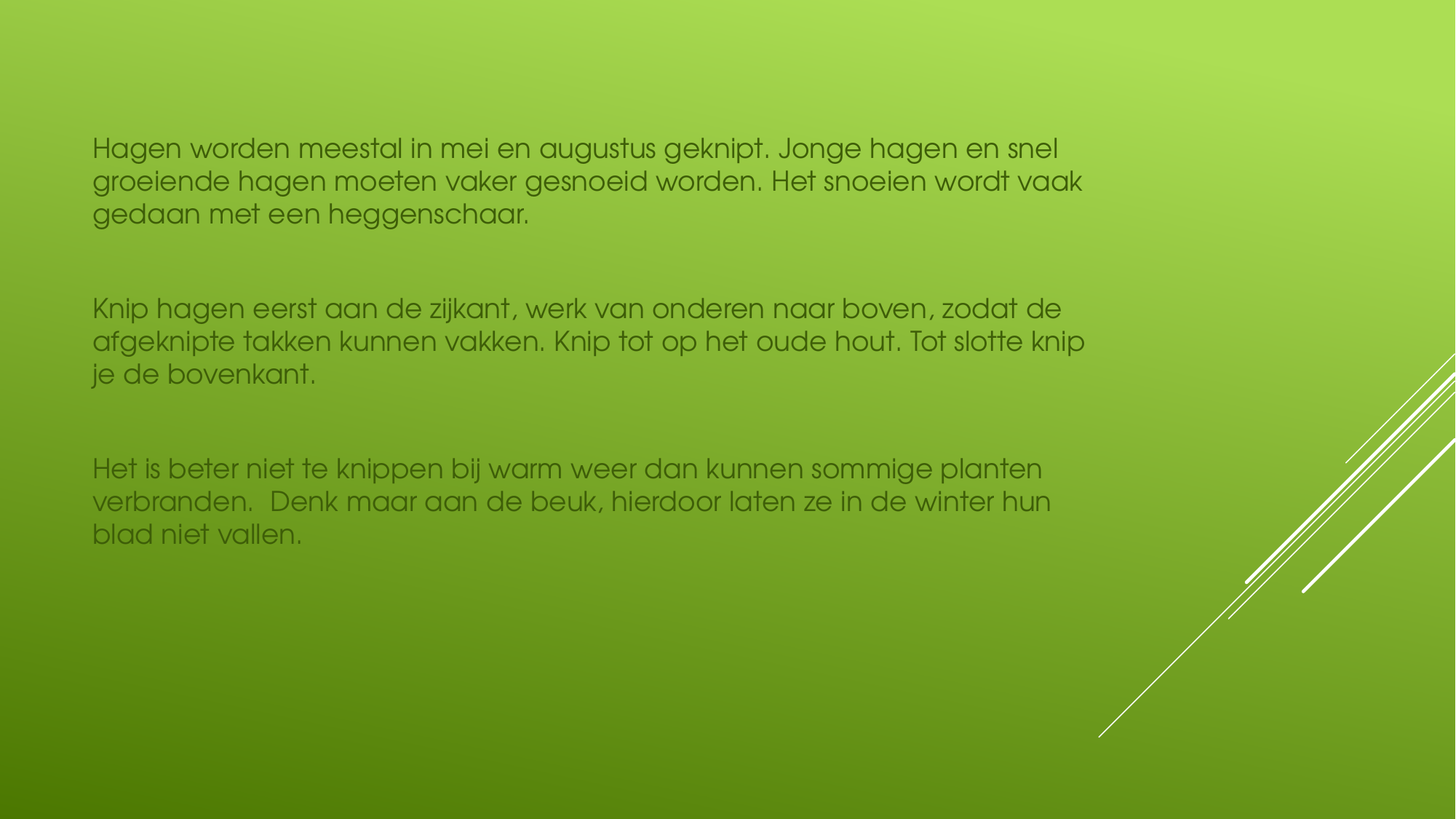

Hagen worden meestal in mei en augustus geknipt. Jonge hagen en snel groeiende hagen moeten vaker gesnoeid worden. Het snoeien wordt vaak gedaan met een heggenschaar.

Knip hagen eerst aan de zijkant, werk van onderen naar boven, zodat de afgeknipte takken kunnen vakken. Knip tot op het oude hout. Tot slotte knip je de bovenkant.

Het is beter niet te knippen bij warm weer dan kunnen sommige planten verbranden.  Denk maar aan de beuk, hierdoor laten ze in de winter hun blad niet vallen.